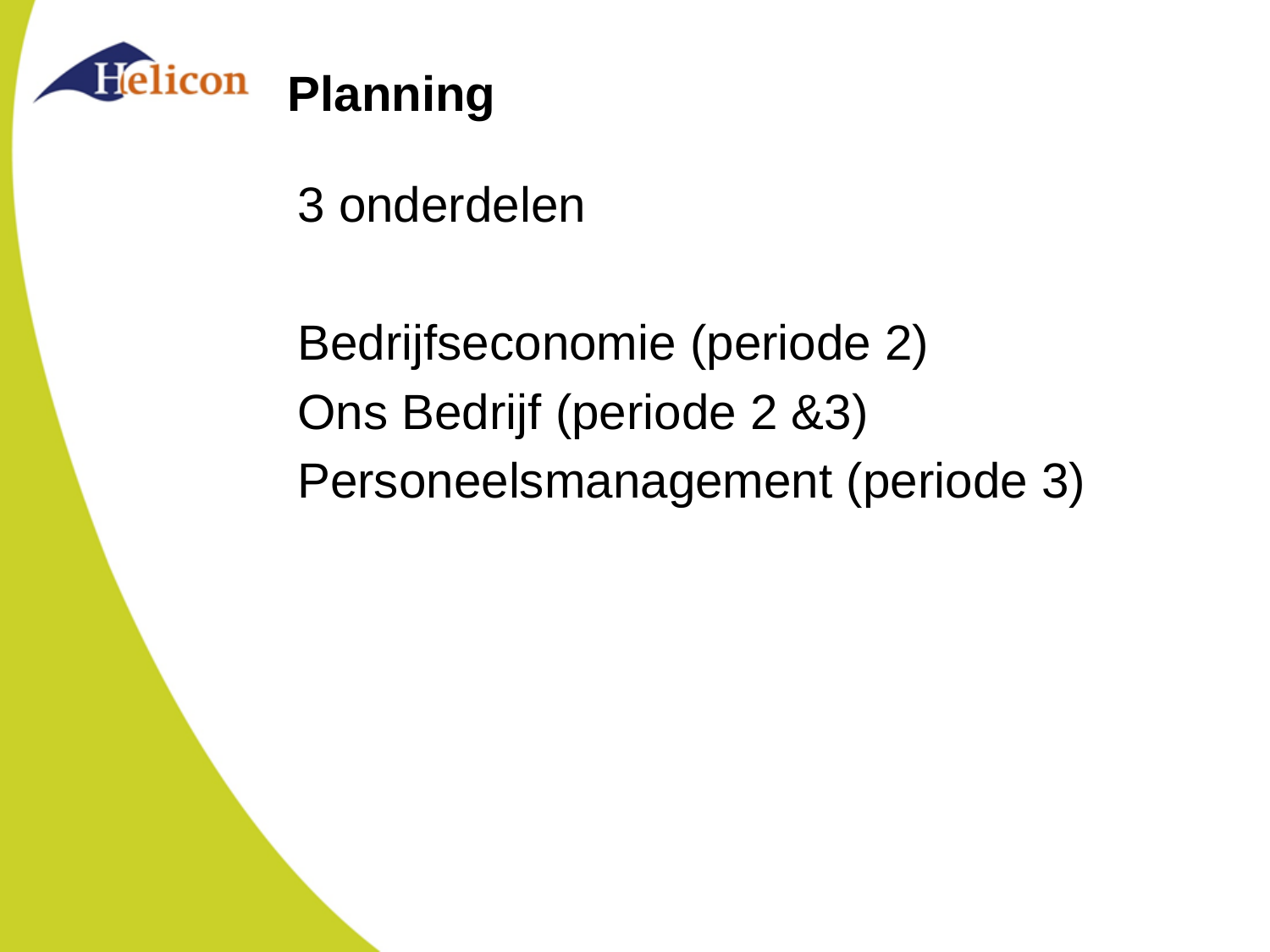

# Planning
3 onderdelen

Bedrijfseconomie (periode 2)
Ons Bedrijf (periode 2 &3)
Personeelsmanagement (periode 3)